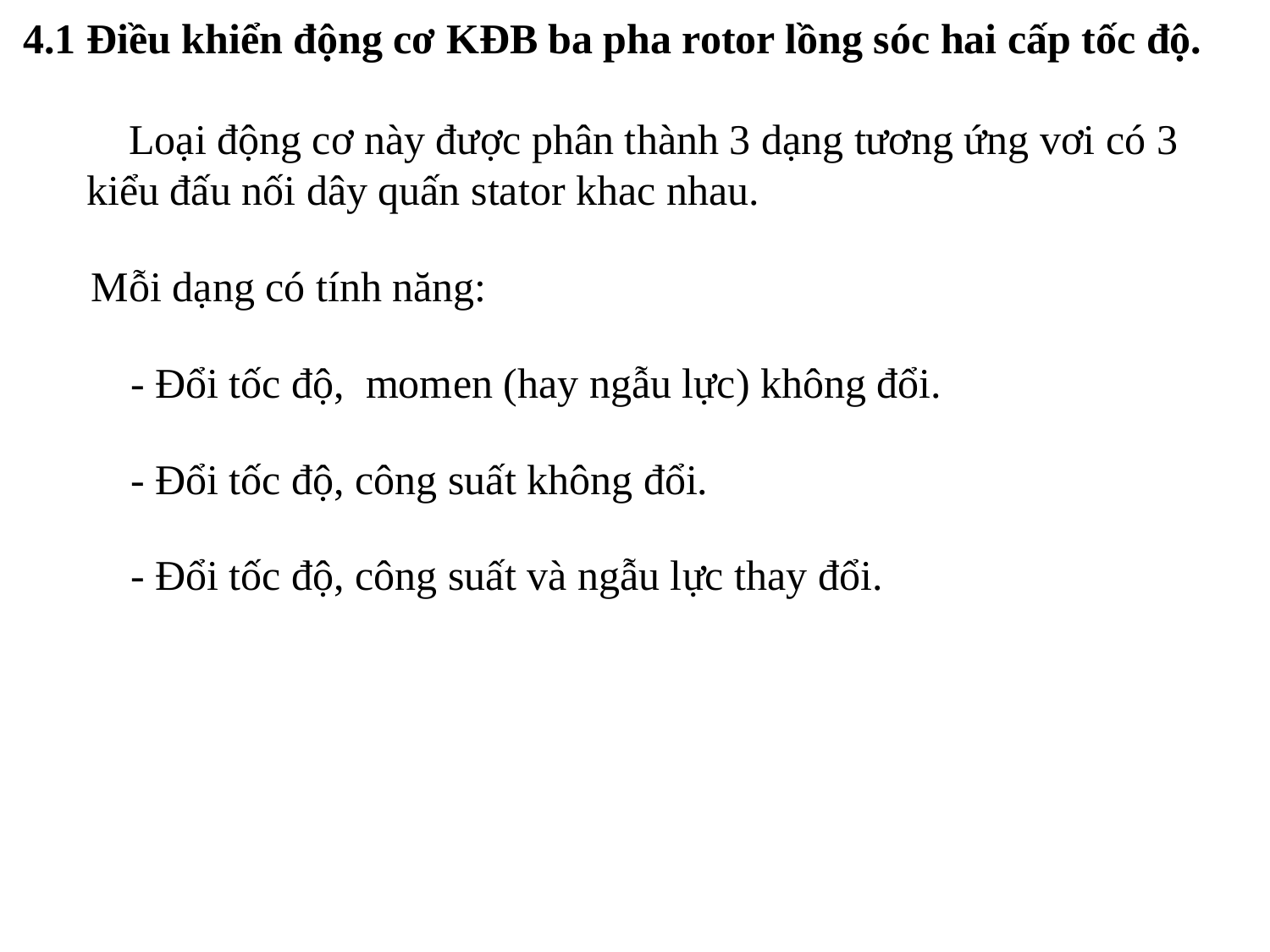

4.1 Điều khiển động cơ KĐB ba pha rotor lồng sóc hai cấp tốc độ.
    Loại động cơ này được phân thành 3 dạng tương ứng vơi có 3 kiểu đấu nối dây quấn stator khac nhau.
Mỗi dạng có tính năng:
- Đổi tốc độ,  momen (hay ngẫu lực) không đổi.
- Đổi tốc độ, công suất không đổi.
- Đổi tốc độ, công suất và ngẫu lực thay đổi.